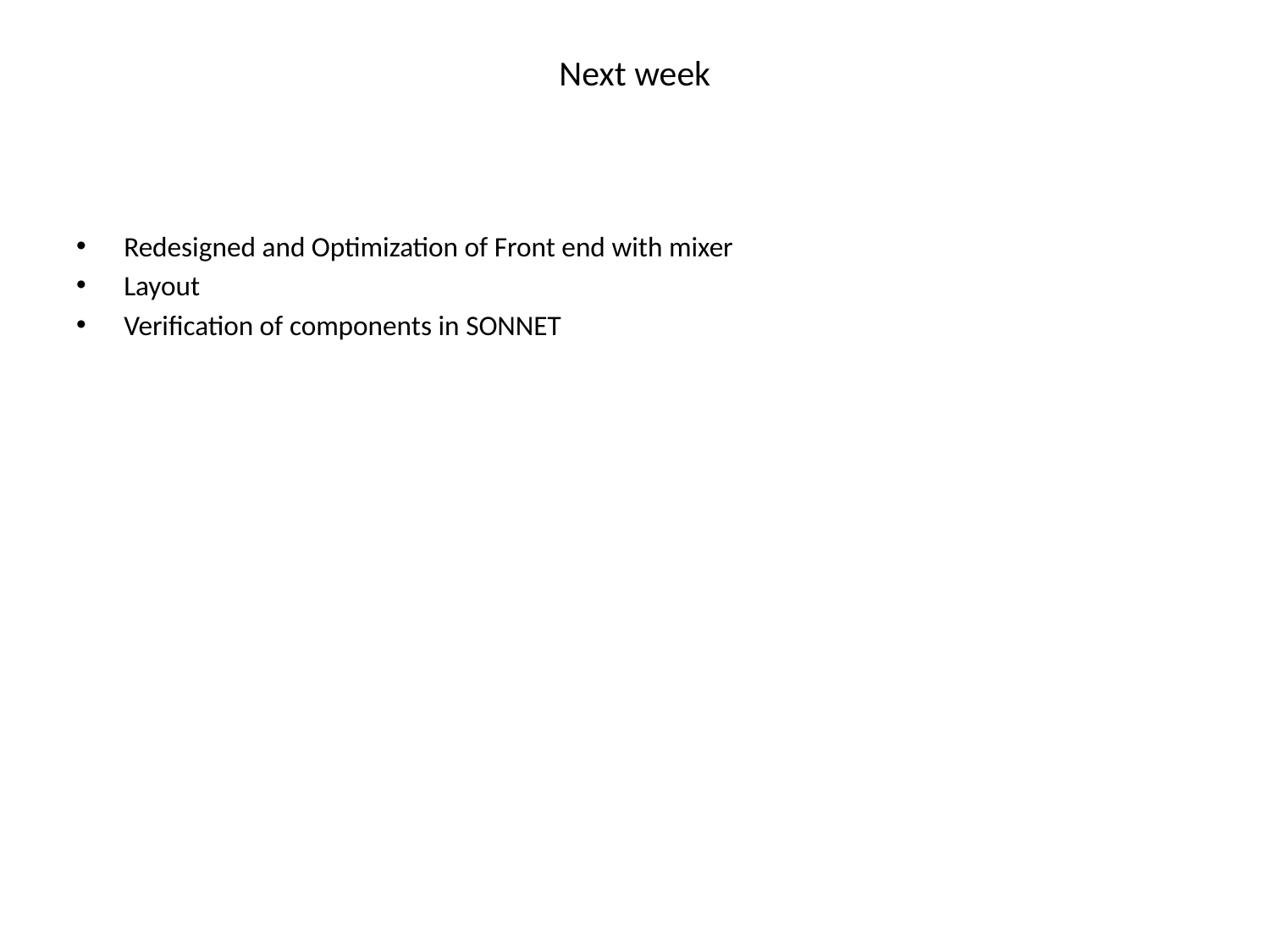

# Next week
Redesigned and Optimization of Front end with mixer
Layout
Verification of components in SONNET